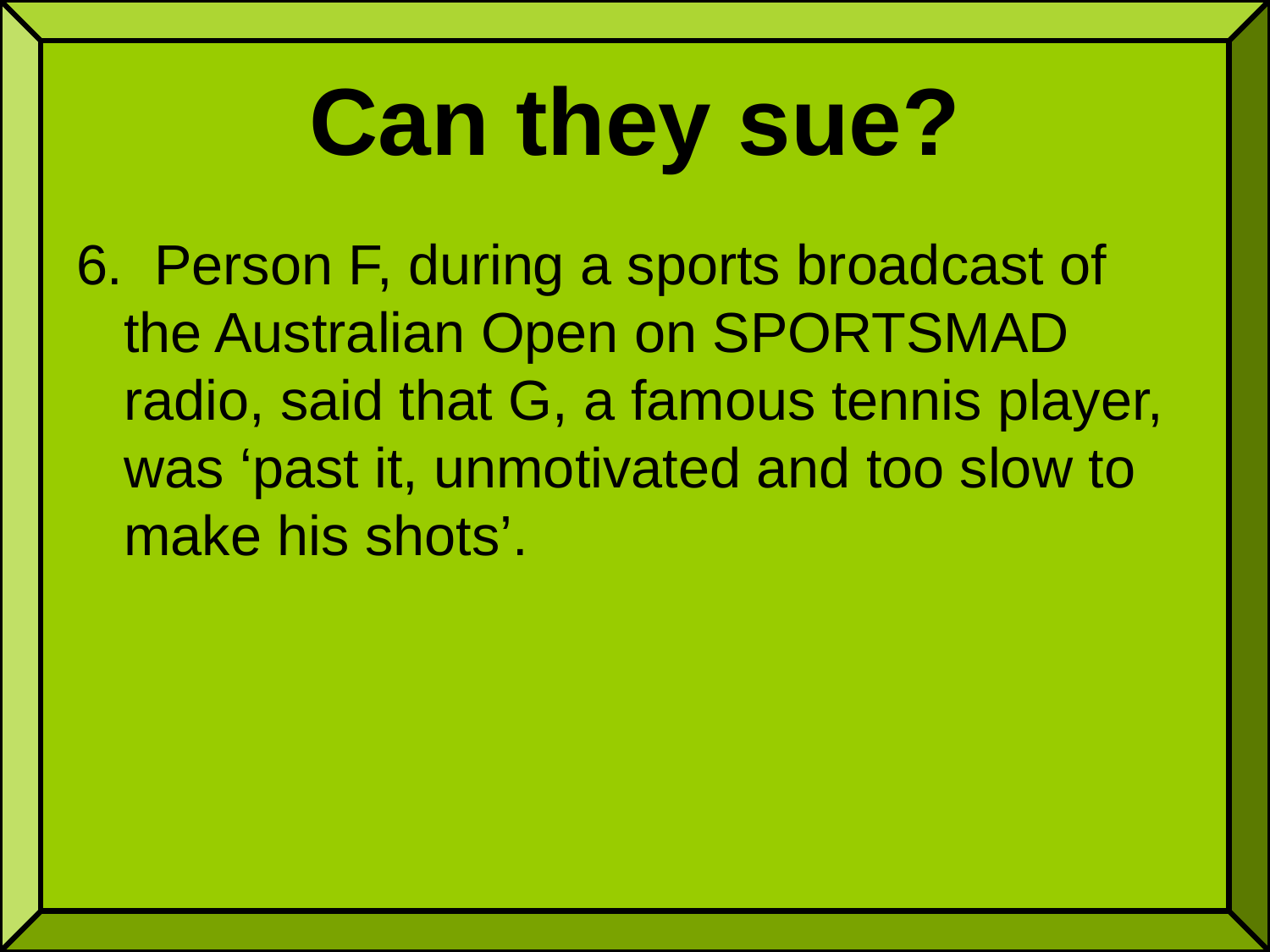

# Can they sue?
6.  Person F, during a sports broadcast of the Australian Open on SPORTSMAD radio, said that G, a famous tennis player, was ‘past it, unmotivated and too slow to make his shots’.